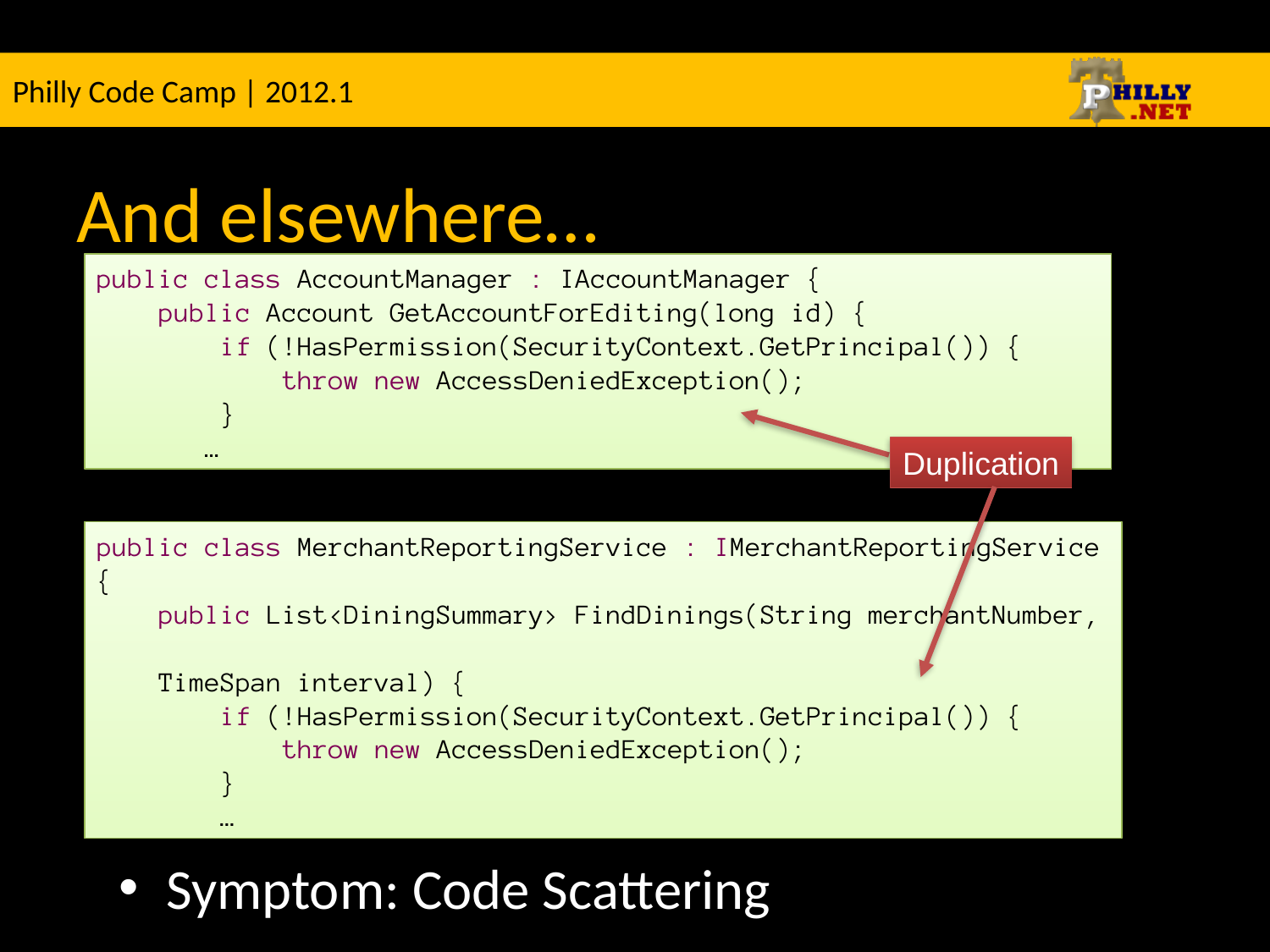

# And elsewhere…
public class AccountManager : IAccountManager {
    public Account GetAccountForEditing(long id) {
        if (!HasPermission(SecurityContext.GetPrincipal()) {
            throw new AccessDeniedException();
        }
       …

Duplication

public class MerchantReportingService : IMerchantReportingService {
    public List<DiningSummary> FindDinings(String merchantNumber,
                                                                      TimeSpan interval) {
        if (!HasPermission(SecurityContext.GetPrincipal()) {
            throw new AccessDeniedException();
        }
        …
Symptom: Code Scattering